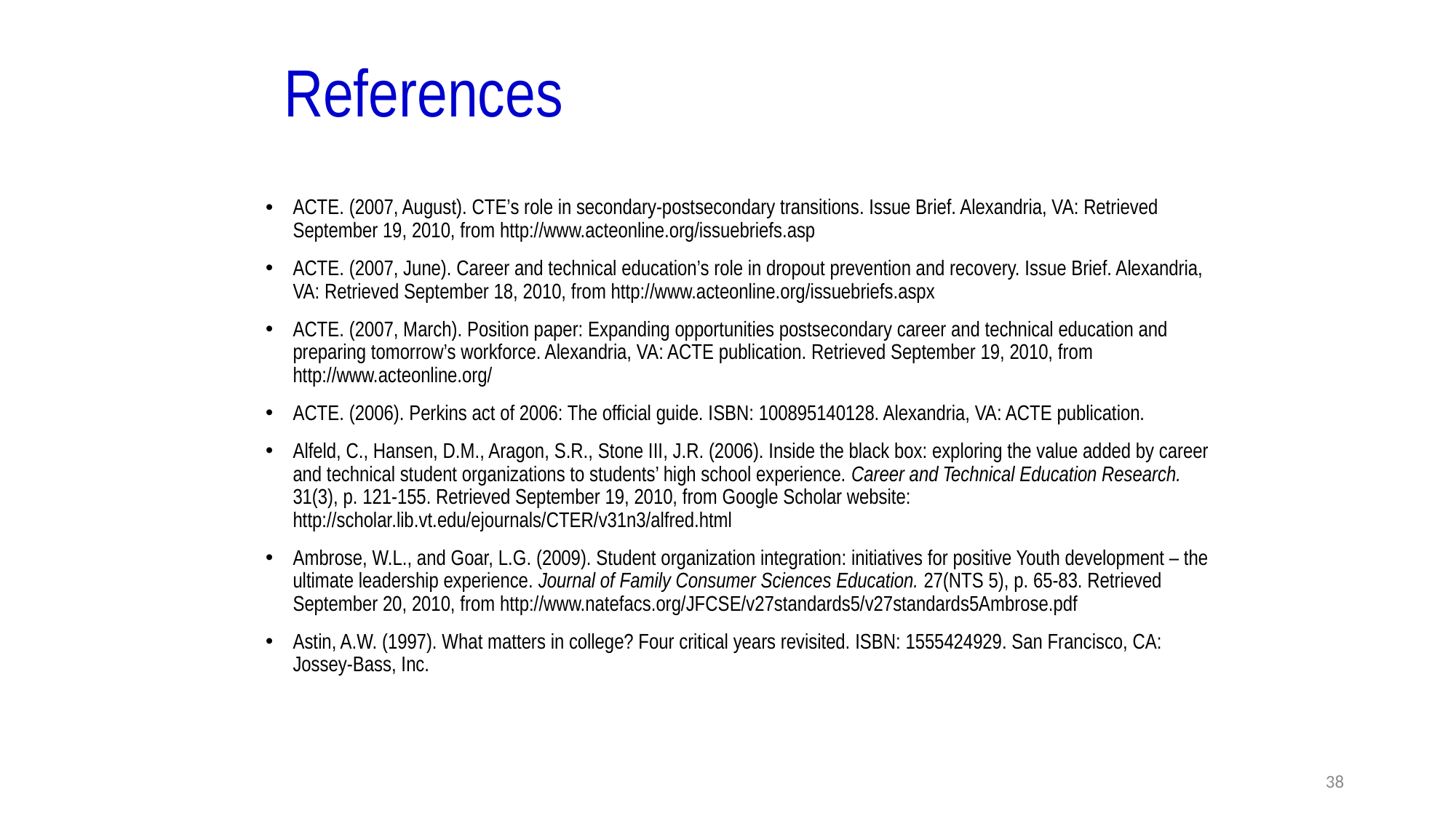

# References
ACTE. (2007, August). CTE’s role in secondary-postsecondary transitions. Issue Brief. Alexandria, VA: Retrieved September 19, 2010, from http://www.acteonline.org/issuebriefs.asp
ACTE. (2007, June). Career and technical education’s role in dropout prevention and recovery. Issue Brief. Alexandria, VA: Retrieved September 18, 2010, from http://www.acteonline.org/issuebriefs.aspx
ACTE. (2007, March). Position paper: Expanding opportunities postsecondary career and technical education and preparing tomorrow’s workforce. Alexandria, VA: ACTE publication. Retrieved September 19, 2010, from http://www.acteonline.org/
ACTE. (2006). Perkins act of 2006: The official guide. ISBN: 100895140128. Alexandria, VA: ACTE publication.
Alfeld, C., Hansen, D.M., Aragon, S.R., Stone III, J.R. (2006). Inside the black box: exploring the value added by career and technical student organizations to students’ high school experience. Career and Technical Education Research. 31(3), p. 121-155. Retrieved September 19, 2010, from Google Scholar website: http://scholar.lib.vt.edu/ejournals/CTER/v31n3/alfred.html
Ambrose, W.L., and Goar, L.G. (2009). Student organization integration: initiatives for positive Youth development – the ultimate leadership experience. Journal of Family Consumer Sciences Education. 27(NTS 5), p. 65-83. Retrieved September 20, 2010, from http://www.natefacs.org/JFCSE/v27standards5/v27standards5Ambrose.pdf
Astin, A.W. (1997). What matters in college? Four critical years revisited. ISBN: 1555424929. San Francisco, CA: Jossey-Bass, Inc.
38